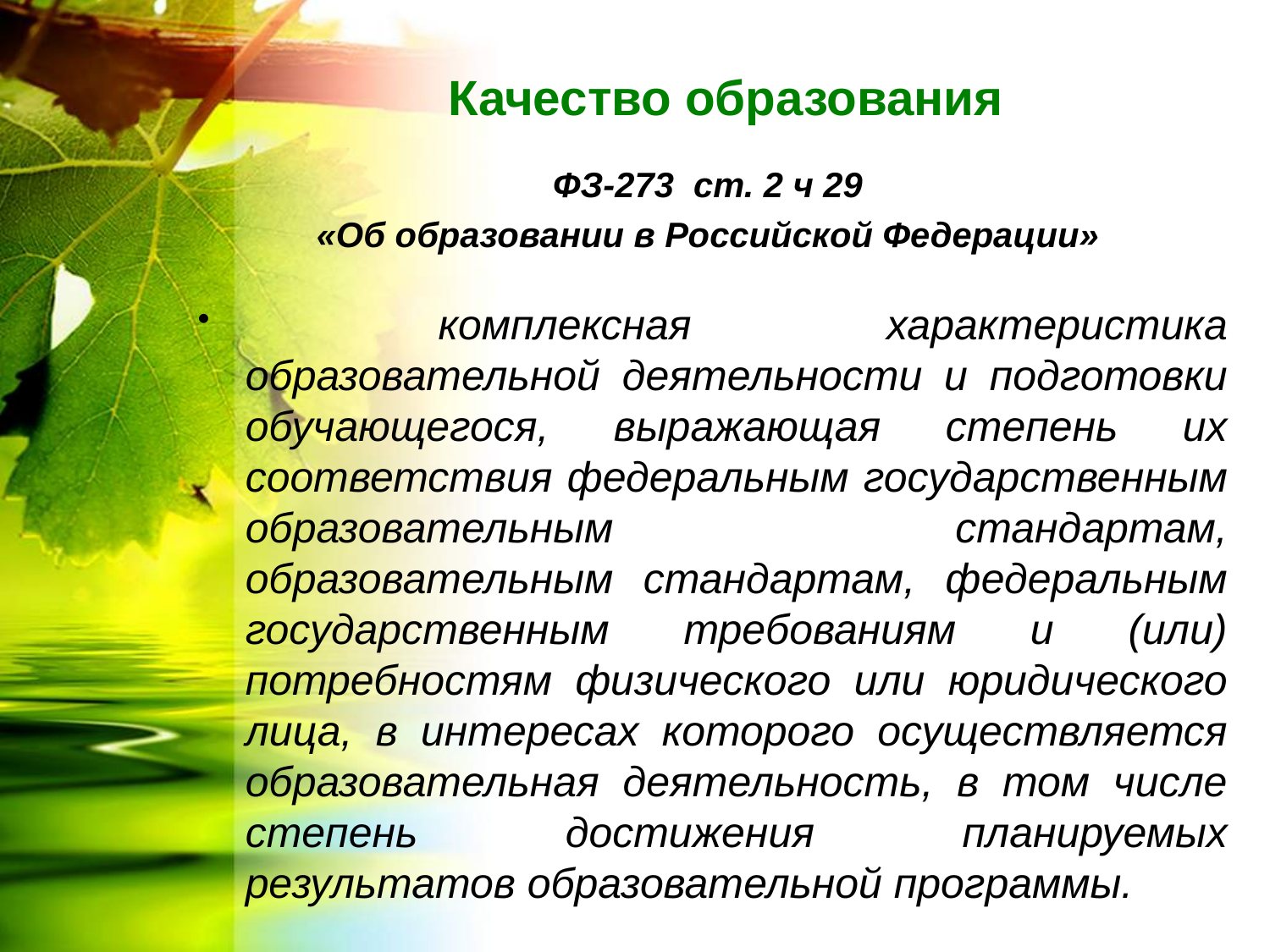

Качество образования
ФЗ-273  ст. 2 ч 29
«Об образовании в Российской Федерации»

 комплексная характеристика образовательной деятельности и подготовки обучающегося, выражающая степень их соответствия федеральным государственным образовательным стандартам, образовательным стандартам, федеральным государственным требованиям и (или) потребностям физического или юридического лица, в интересах которого осуществляется образовательная деятельность, в том числе степень достижения планируемых результатов образовательной программы.